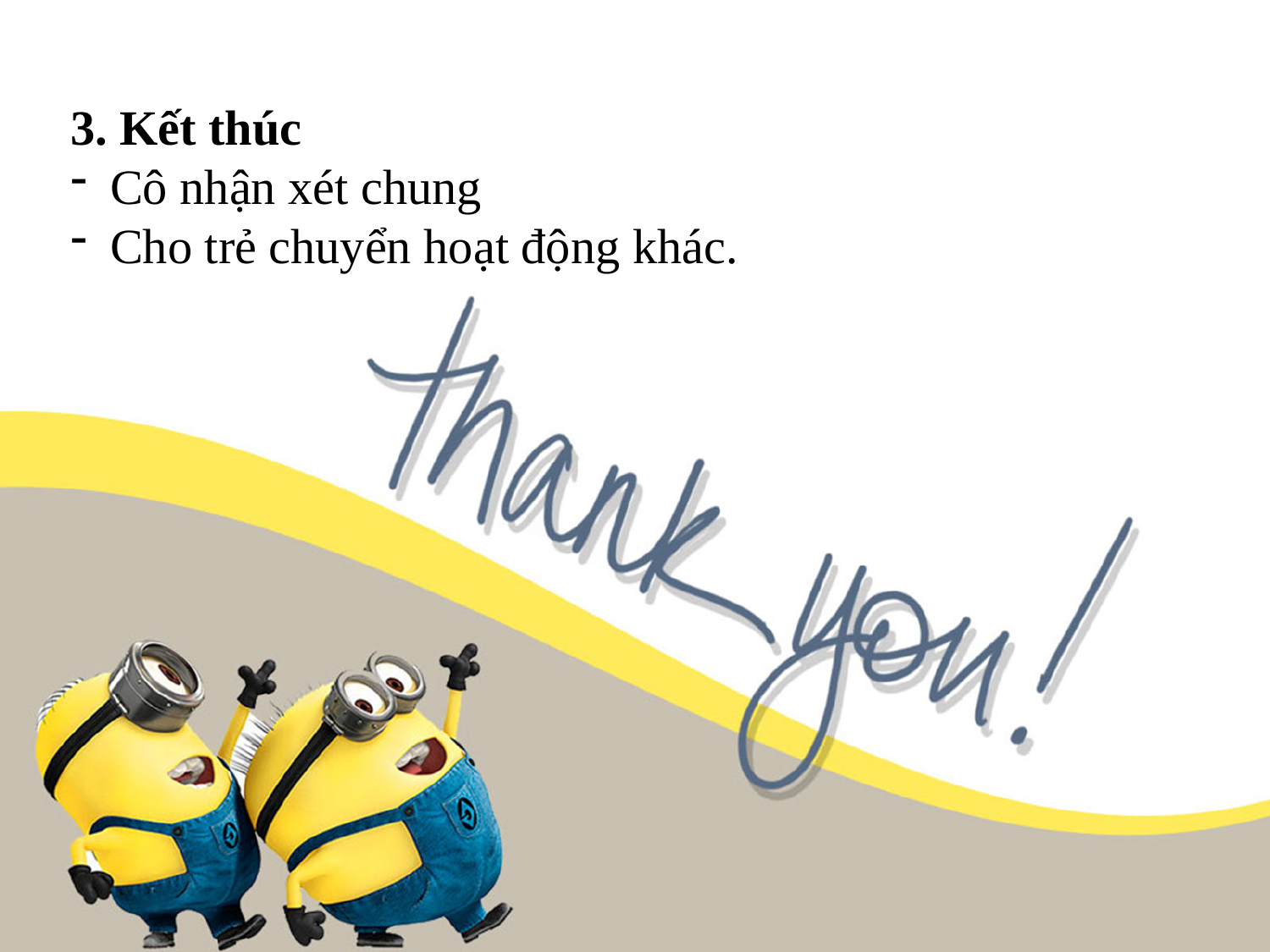

3. Kết thúc
Cô nhận xét chung
Cho trẻ chuyển hoạt động khác.